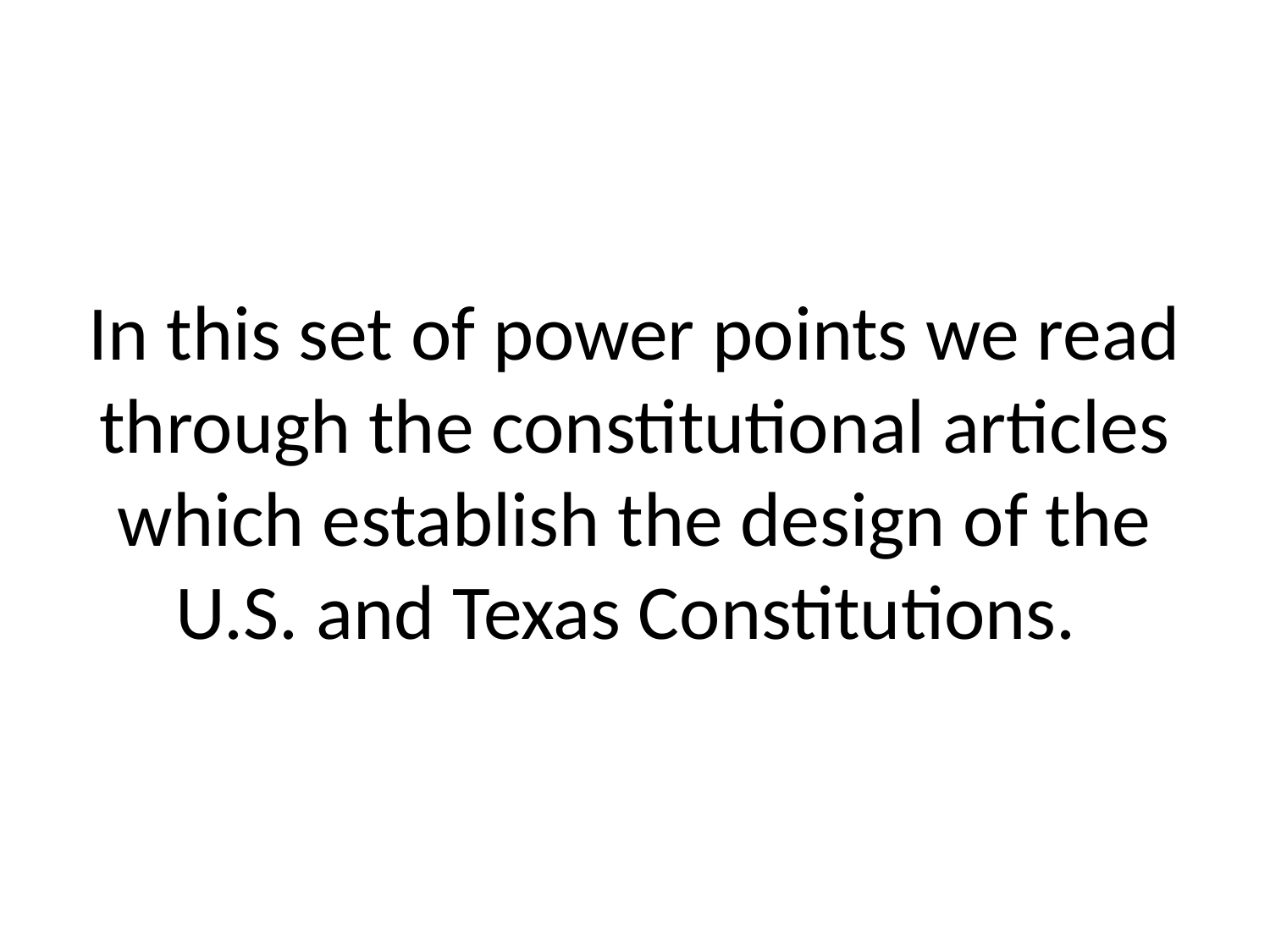

# In this set of power points we read through the constitutional articles which establish the design of the U.S. and Texas Constitutions.